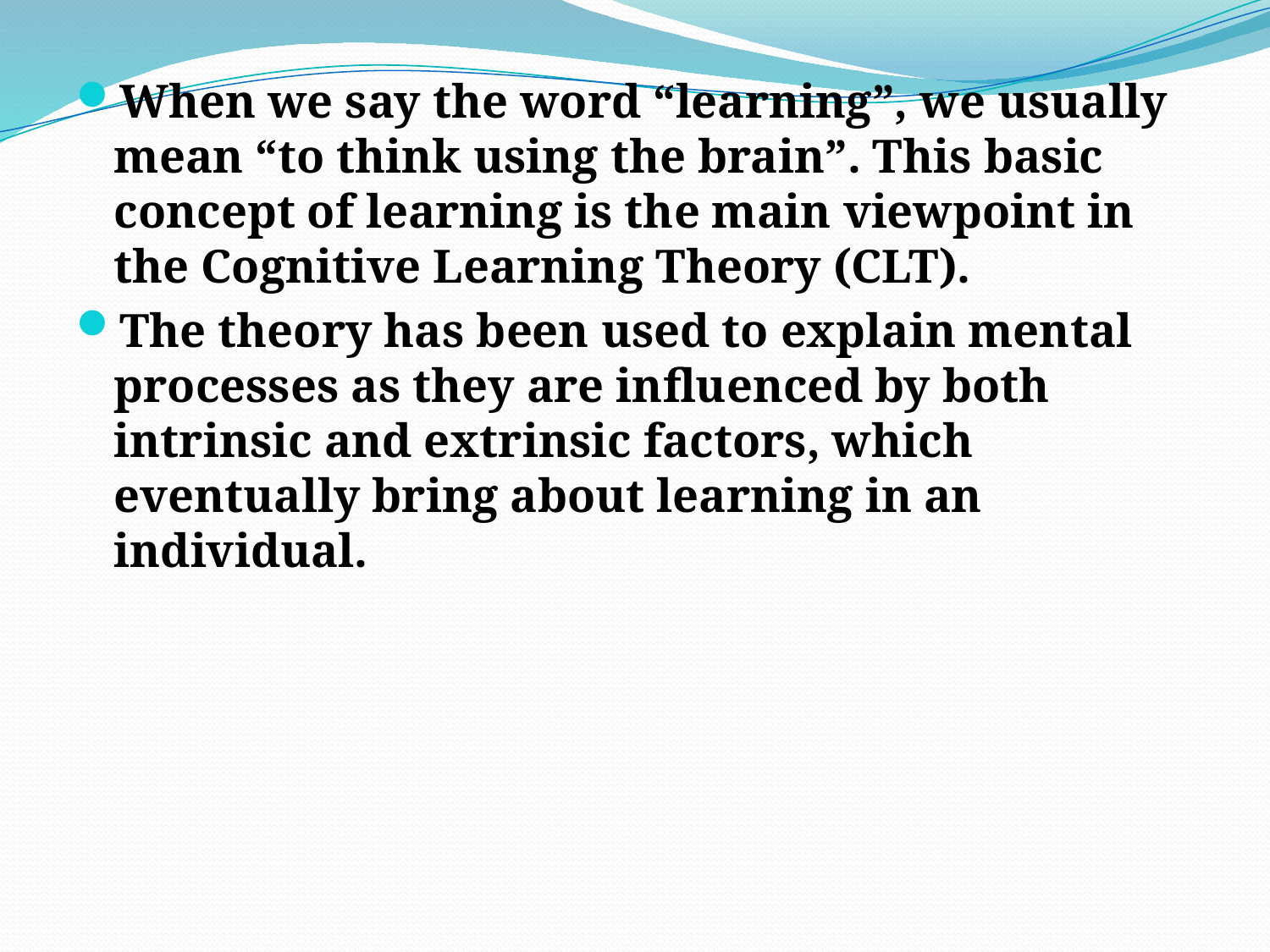

When we say the word “learning”, we usually mean “to think using the brain”. This basic concept of learning is the main viewpoint in the Cognitive Learning Theory (CLT).
The theory has been used to explain mental processes as they are influenced by both intrinsic and extrinsic factors, which eventually bring about learning in an individual.